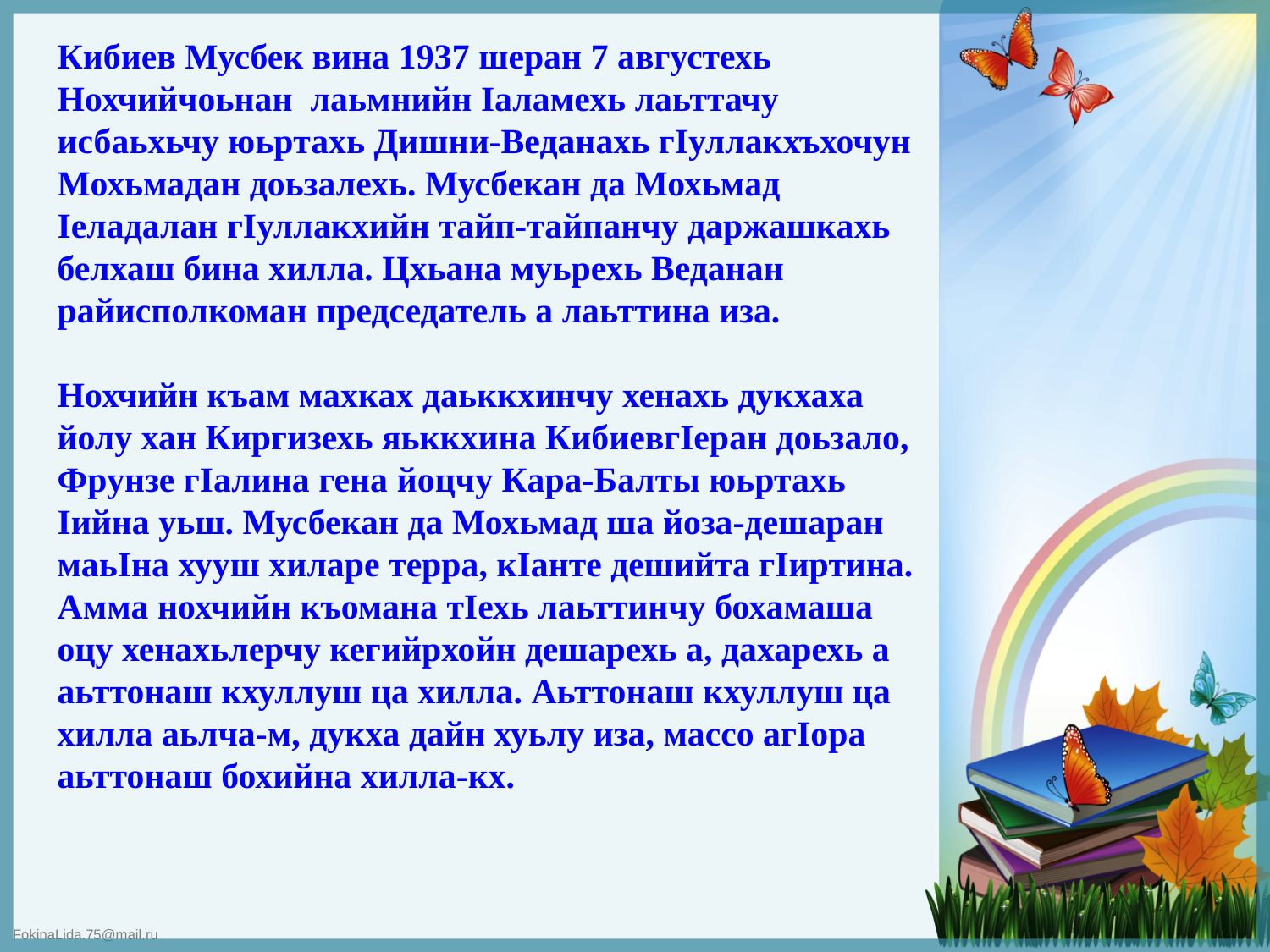

Кибиев Мусбек вина 1937 шеран 7 августехь Нохчийчоьнан  лаьмнийн Iаламехь лаьттачу исбаьхьчу юьртахь Дишни-Веданахь гIуллакхъхочун Мохьмадан доьзалехь. Мусбекан да Мохьмад Iеладалан гIуллакхийн тайп-тайпанчу даржашкахь белхаш бина хилла. Цхьана муьрехь Веданан райисполкоман председатель а лаьттина иза.

Нохчийн къам махках даьккхинчу хенахь дукхаха йолу хан Киргизехь яьккхина КибиевгIеран доьзало, Фрунзе гIалина гена йоцчу Кара-Балты юьртахь Iийна уьш. Мусбекан да Мохьмад ша йоза-дешаран маьIна хууш хиларе терра, кIанте дешийта гIиртина. Амма нохчийн къомана тIехь лаьттинчу бохамаша оцу хенахьлерчу кегийрхойн дешарехь а, дахарехь а аьттонаш кхуллуш ца хилла. Аьттонаш кхуллуш ца хилла аьлча-м, дукха дайн хуьлу иза, массо агIора аьттонаш бохийна хилла-кх.